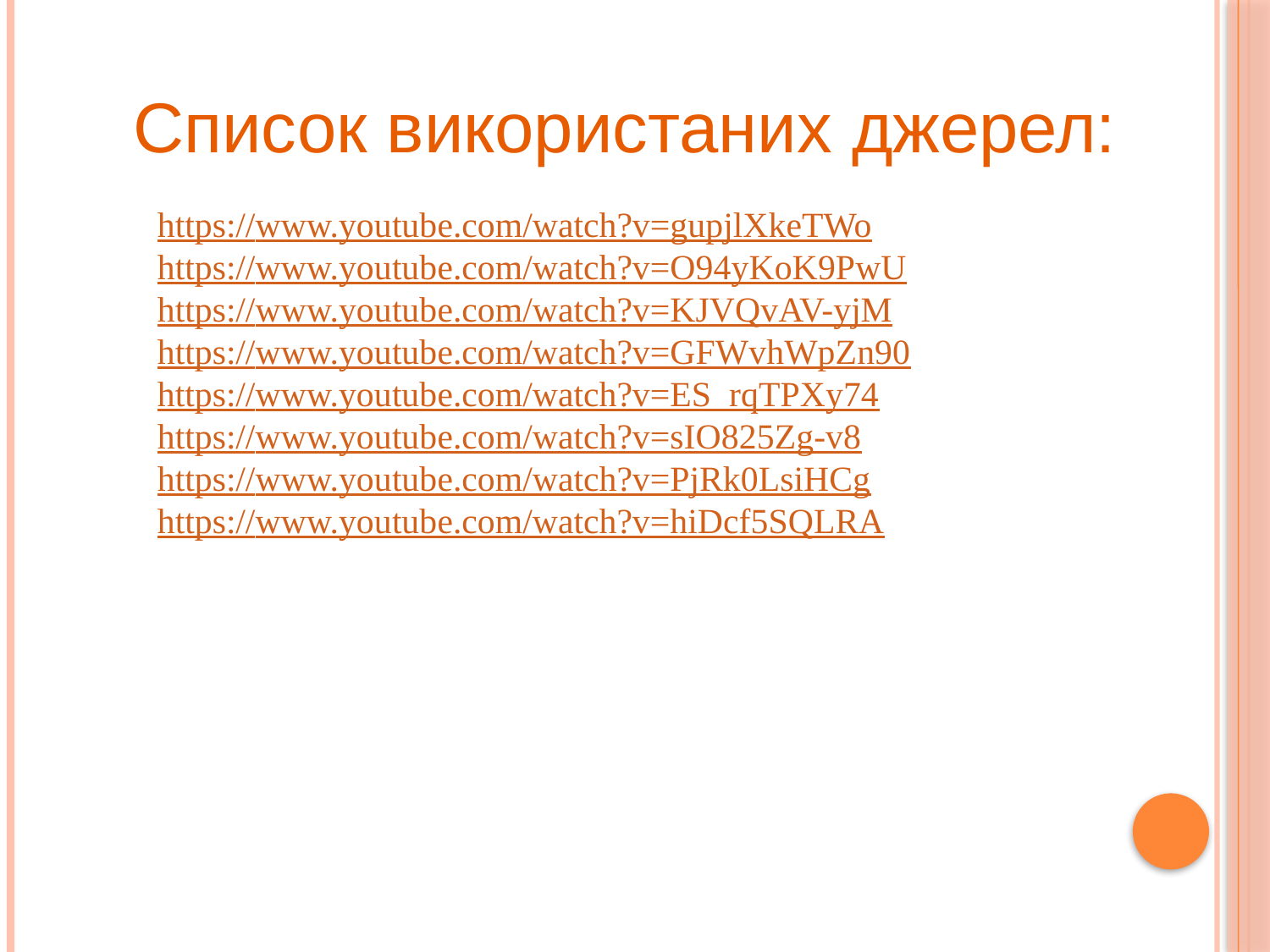

Список використаних джерел:
https://www.youtube.com/watch?v=gupjlXkeTWo
https://www.youtube.com/watch?v=O94yKoK9PwU
https://www.youtube.com/watch?v=KJVQvAV-yjM
https://www.youtube.com/watch?v=GFWvhWpZn90
https://www.youtube.com/watch?v=ES_rqTPXy74
https://www.youtube.com/watch?v=sIO825Zg-v8
https://www.youtube.com/watch?v=PjRk0LsiHCg
https://www.youtube.com/watch?v=hiDcf5SQLRA